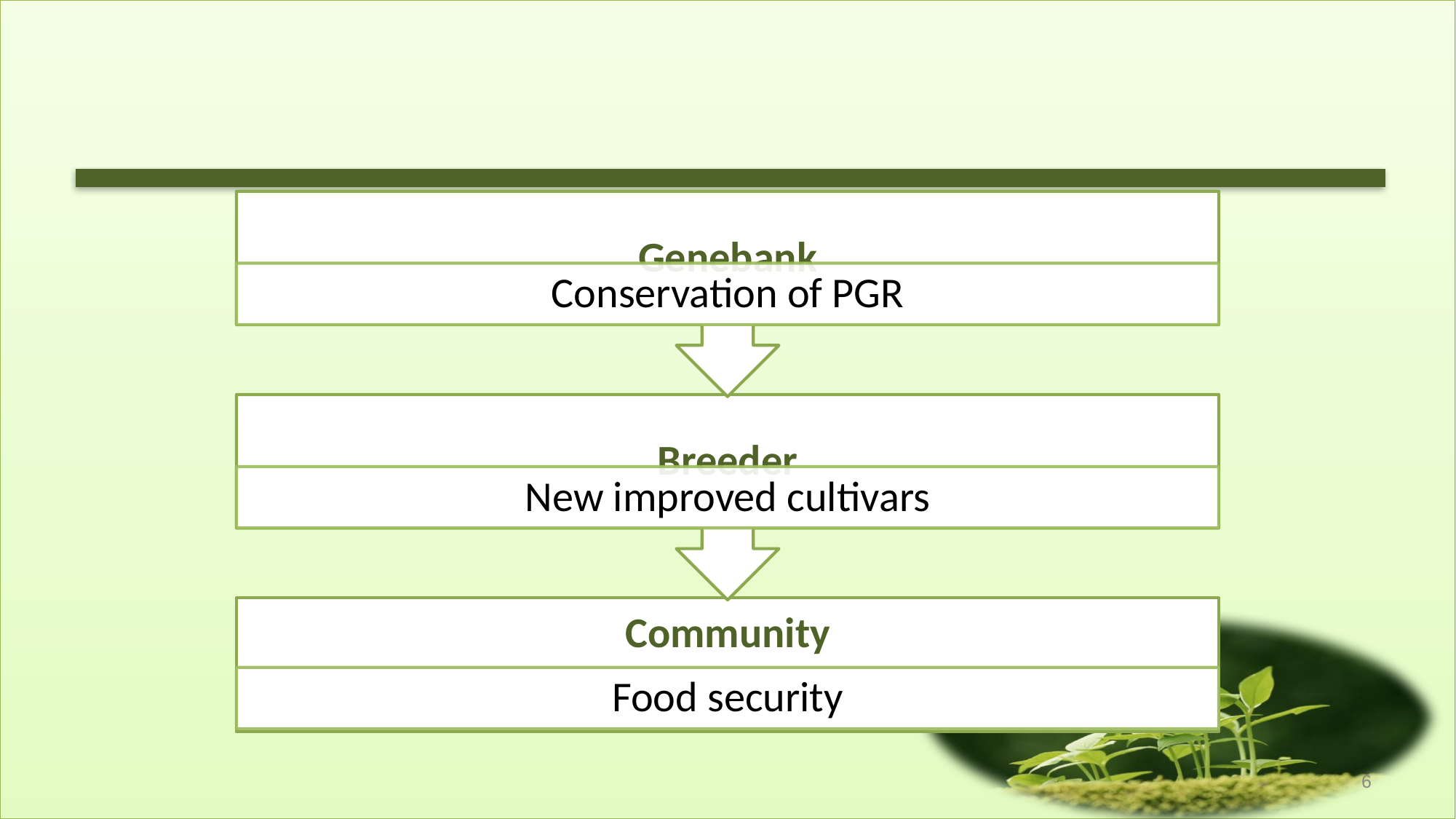

#
Community
Food security
Breeder
New improved cultivars
Genebank
Conservation of PGR
6